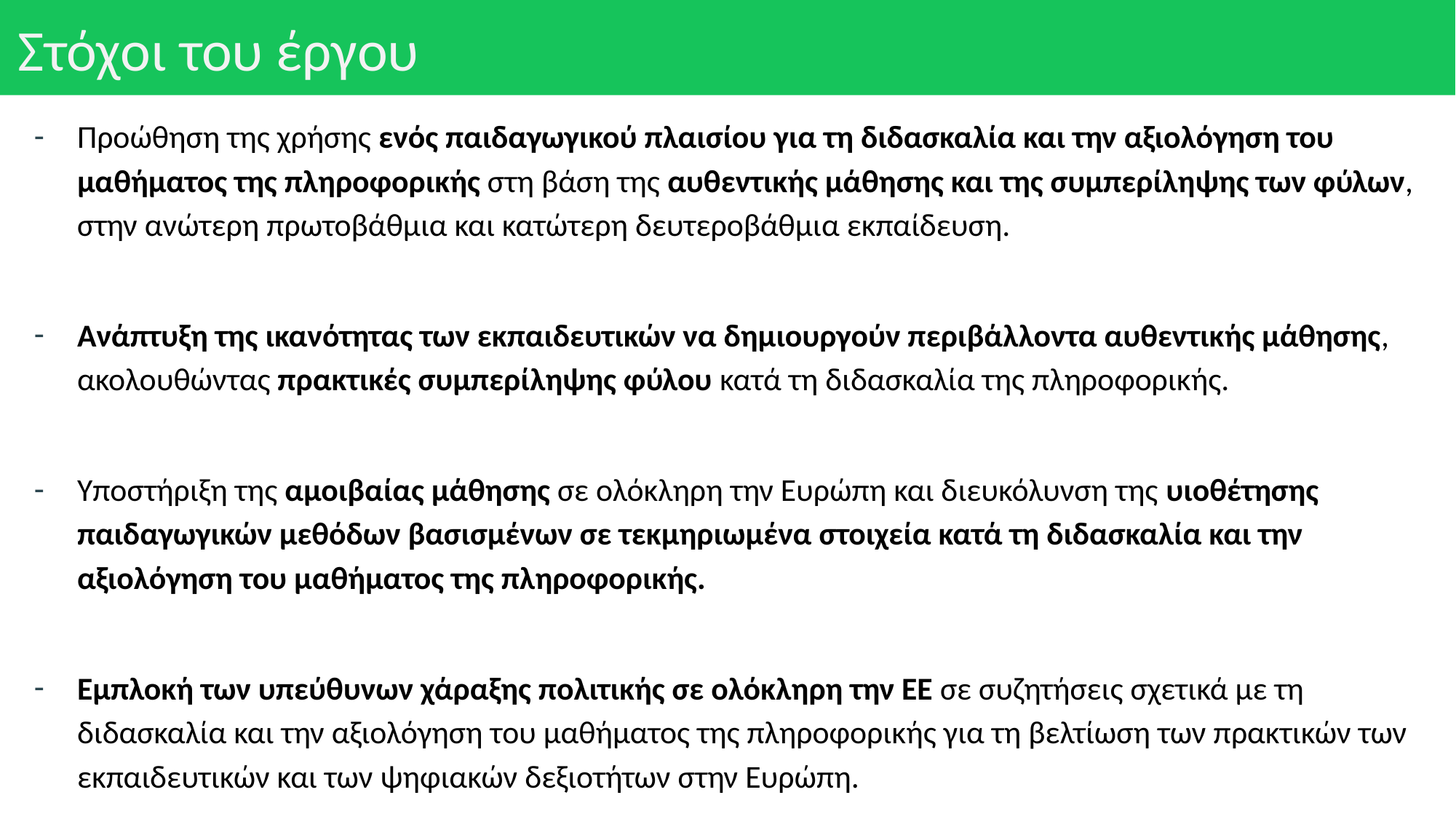

# Στόχοι του έργου
Προώθηση της χρήσης ενός παιδαγωγικού πλαισίου για τη διδασκαλία και την αξιολόγηση του μαθήματος της πληροφορικής στη βάση της αυθεντικής μάθησης και της συμπερίληψης των φύλων, στην ανώτερη πρωτοβάθμια και κατώτερη δευτεροβάθμια εκπαίδευση.

Ανάπτυξη της ικανότητας των εκπαιδευτικών να δημιουργούν περιβάλλοντα αυθεντικής μάθησης, ακολουθώντας πρακτικές συμπερίληψης φύλου κατά τη διδασκαλία της πληροφορικής.

Υποστήριξη της αμοιβαίας μάθησης σε ολόκληρη την Ευρώπη και διευκόλυνση της υιοθέτησης παιδαγωγικών μεθόδων βασισμένων σε τεκμηριωμένα στοιχεία κατά τη διδασκαλία και την αξιολόγηση του μαθήματος της πληροφορικής.

Εμπλοκή των υπεύθυνων χάραξης πολιτικής σε ολόκληρη την ΕΕ σε συζητήσεις σχετικά με τη διδασκαλία και την αξιολόγηση του μαθήματος της πληροφορικής για τη βελτίωση των πρακτικών των εκπαιδευτικών και των ψηφιακών δεξιοτήτων στην Ευρώπη.